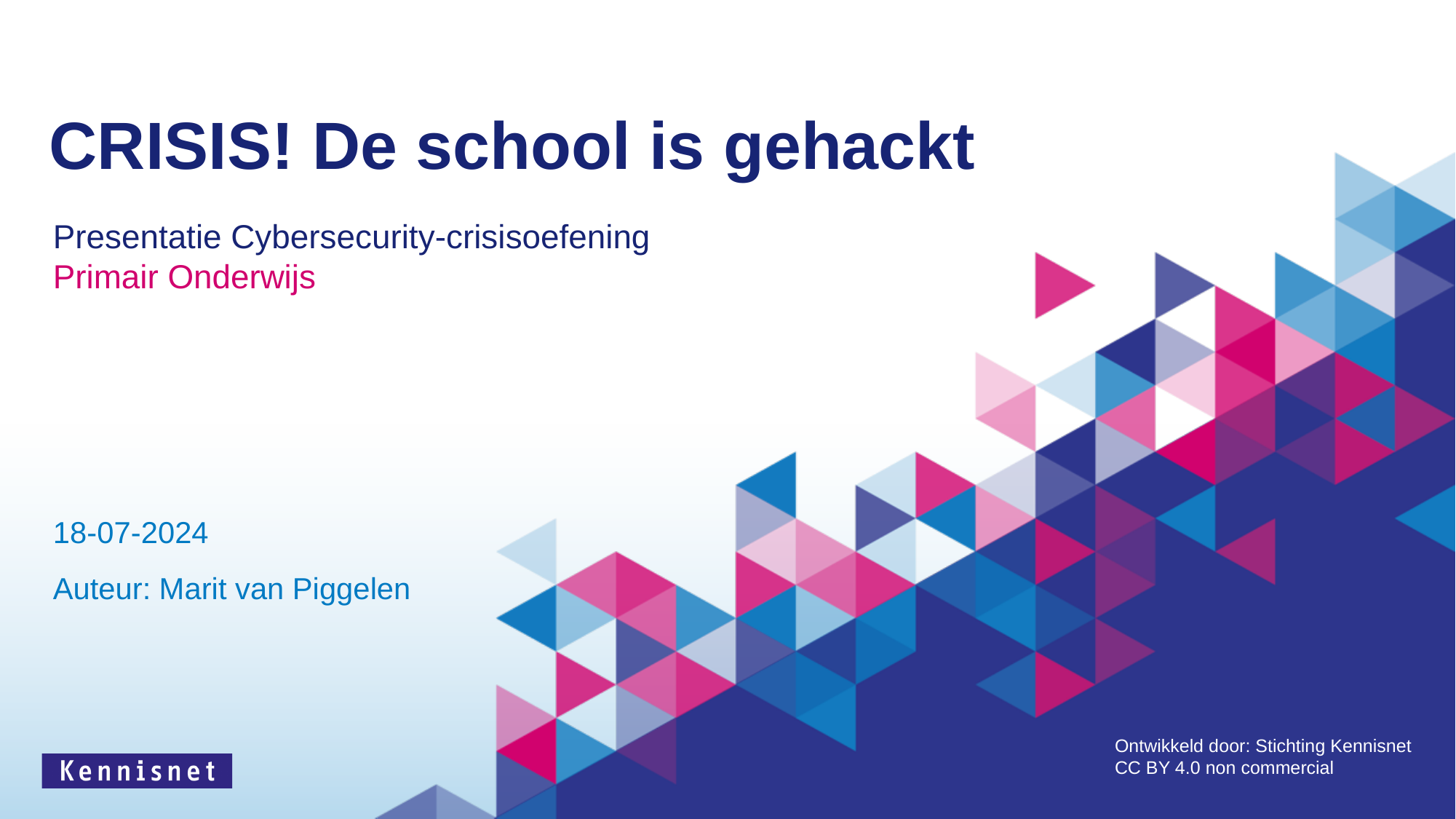

CRISIS! De school is gehackt

Presentatie Cybersecurity-crisisoefening Primair Onderwijs
18-07-2024

Auteur: Marit van Piggelen
Ontwikkeld door: Stichting Kennisnet
CC BY 4.0 non commercial